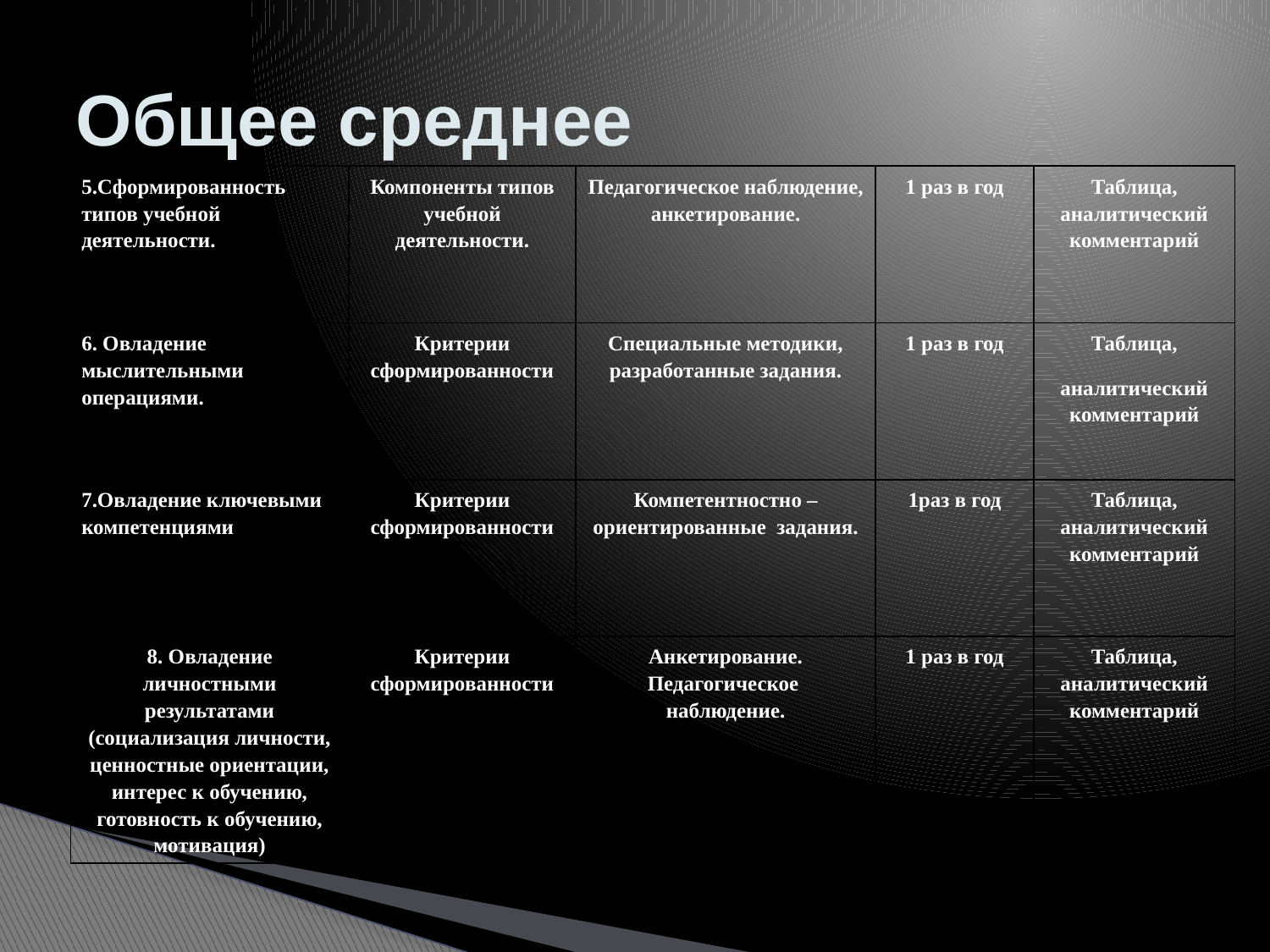

# Общее среднее
| 5.Сформированность типов учебной деятельности. | Компоненты типов учебной деятельности. | Педагогическое наблюдение, анкетирование. | 1 раз в год | Таблица, аналитический комментарий |
| --- | --- | --- | --- | --- |
| 6. Овладение мыслительными операциями. | Критерии сформированности | Специальные методики, разработанные задания. | 1 раз в год | Таблица, аналитический комментарий |
| 7.Овладение ключевыми компетенциями | Критерии сформированности | Компетентностно – ориентированные задания. | 1раз в год | Таблица, аналитический комментарий |
| 8. Овладение личностными результатами (социализация личности, ценностные ориентации, интерес к обучению, готовность к обучению, мотивация) | Критерии сформированности | Анкетирование. Педагогическое наблюдение. | 1 раз в год | Таблица, аналитический комментарий |